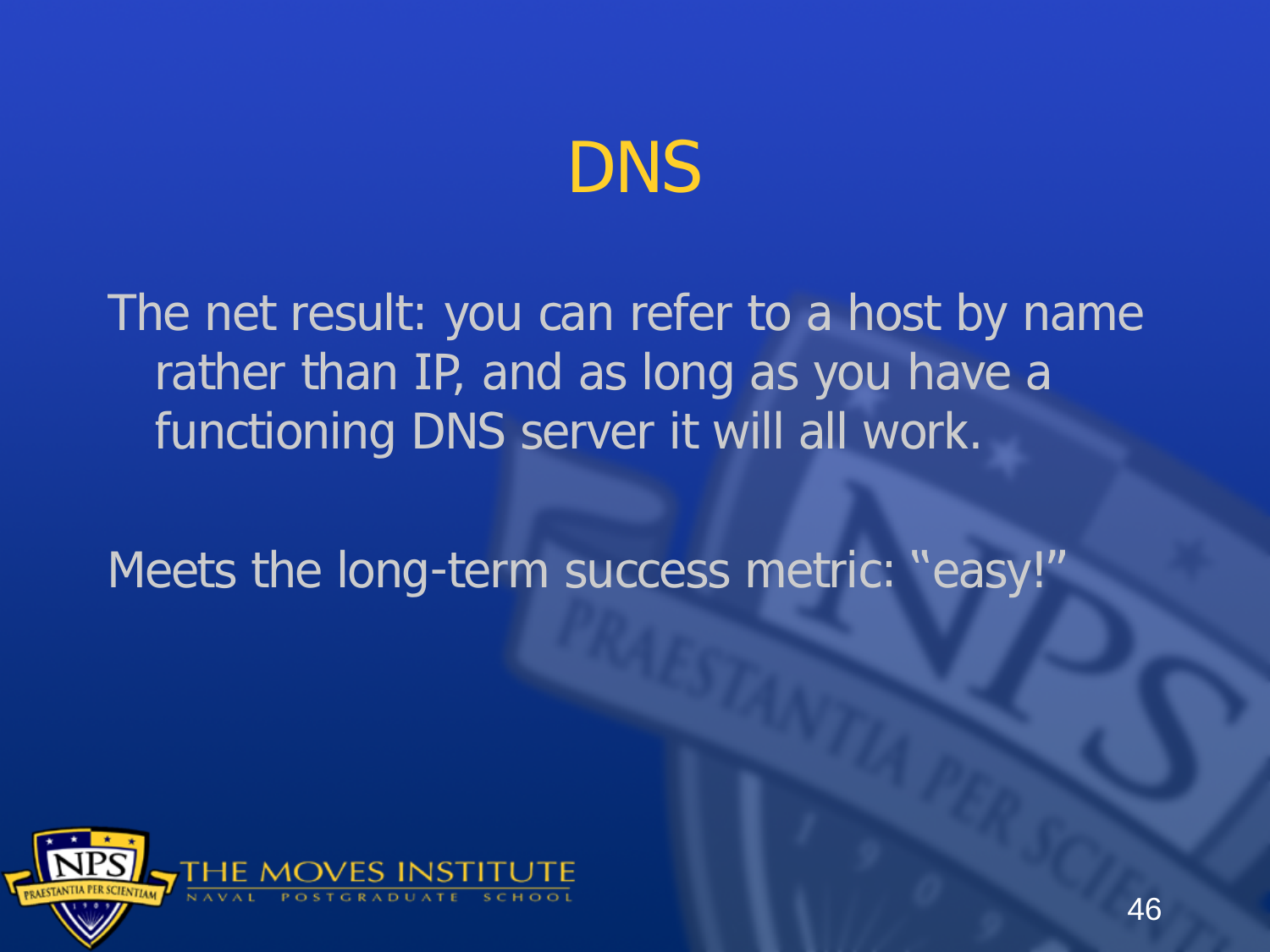

# DNS
The net result: you can refer to a host by name rather than IP, and as long as you have a functioning DNS server it will all work.

Meets the long-term success metric: “easy!”
46